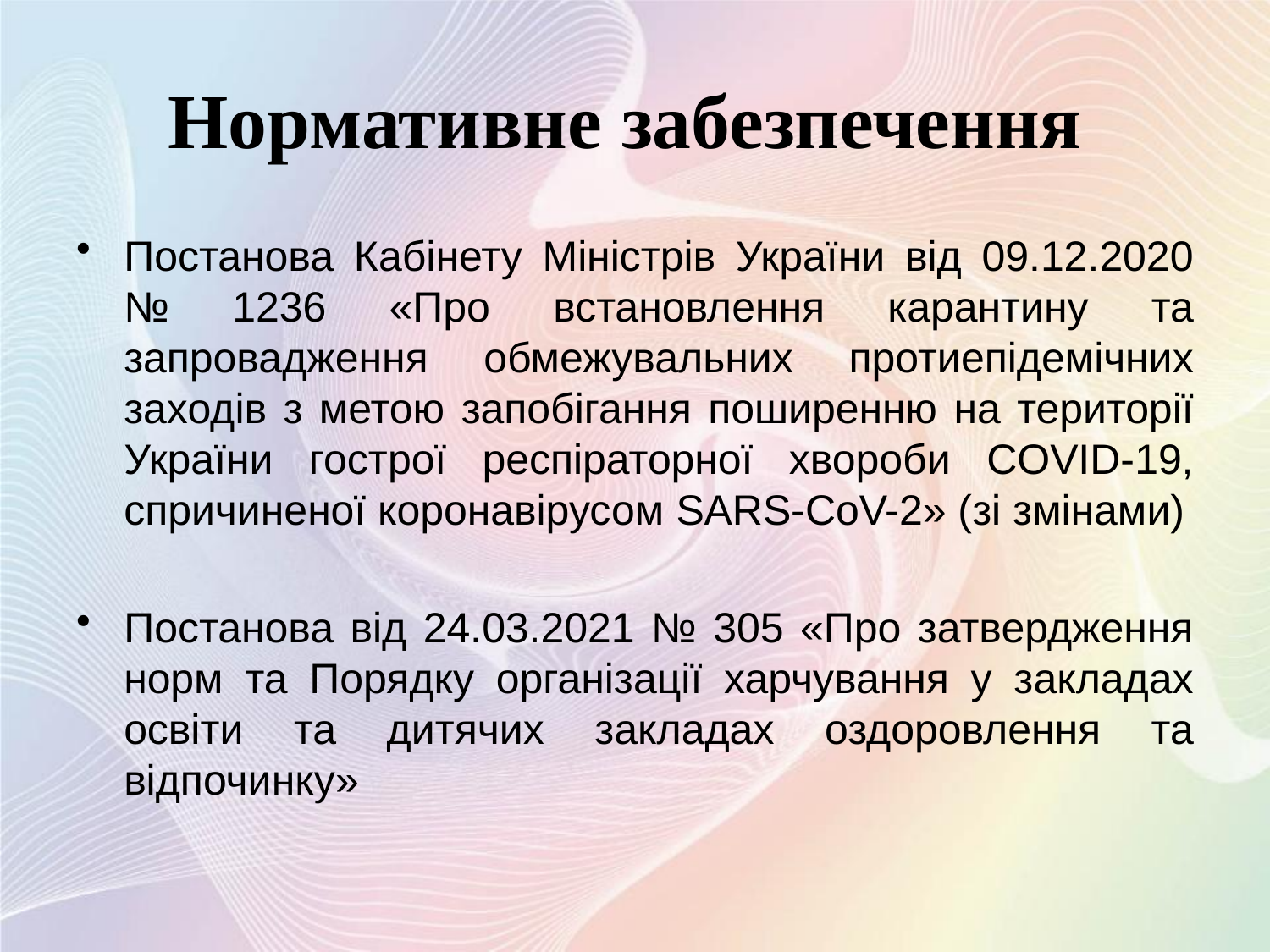

# Нормативне забезпечення
Постанова Кабінету Міністрів України від 09.12.2020 № 1236 «Про встановлення карантину та запровадження обмежувальних протиепідемічних заходів з метою запобігання поширенню на території України гострої респіраторної хвороби COVID-19, спричиненої коронавірусом SARS-CoV-2» (зі змінами)

Постанова від 24.03.2021 № 305 «Про затвердження норм та Порядку організації харчування у закладах освіти та дитячих закладах оздоровлення та відпочинку»